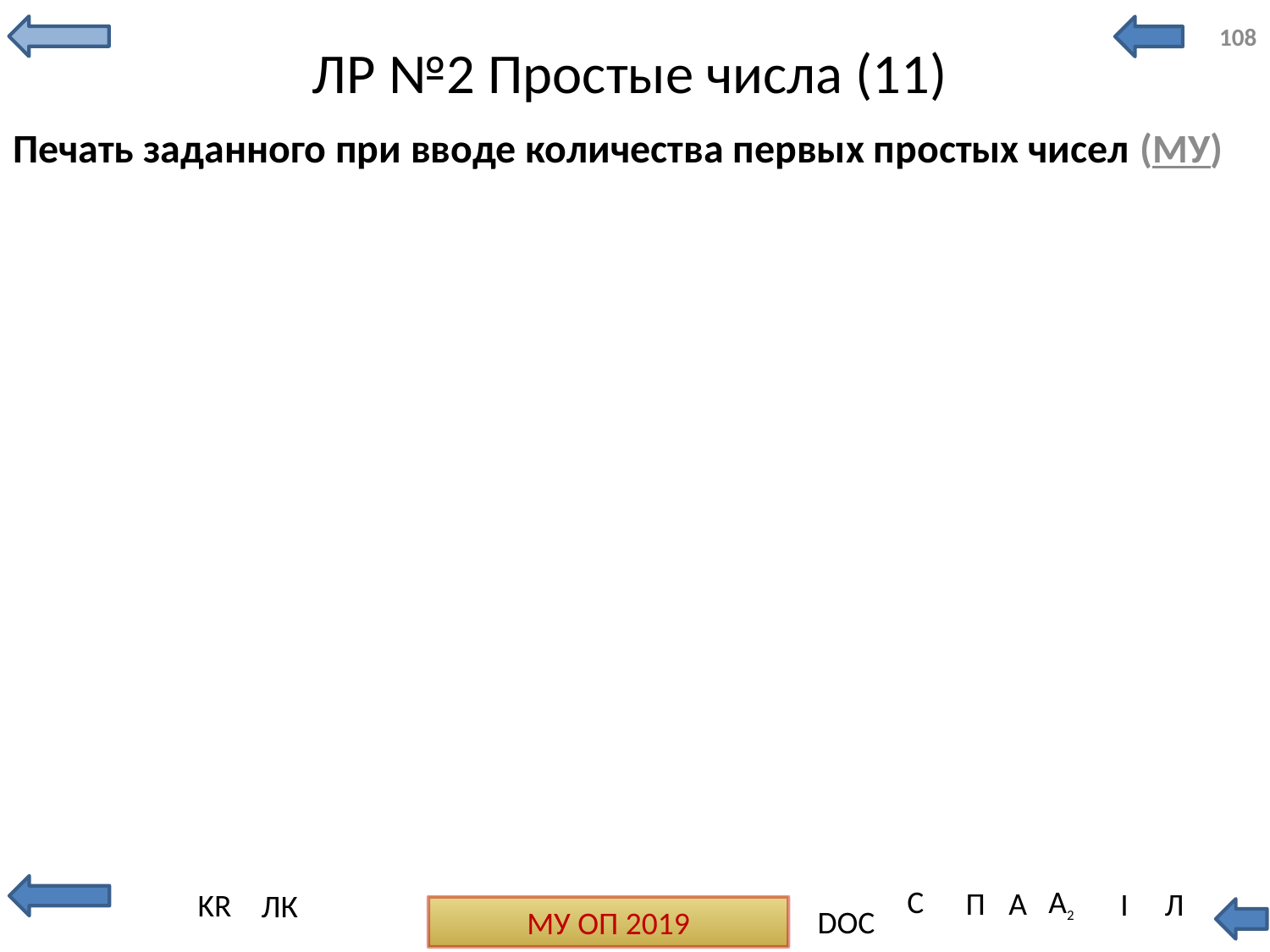

108
# ЛР №2 Простые числа (11)
Печать заданного при вводе количества первых простых чисел (МУ)